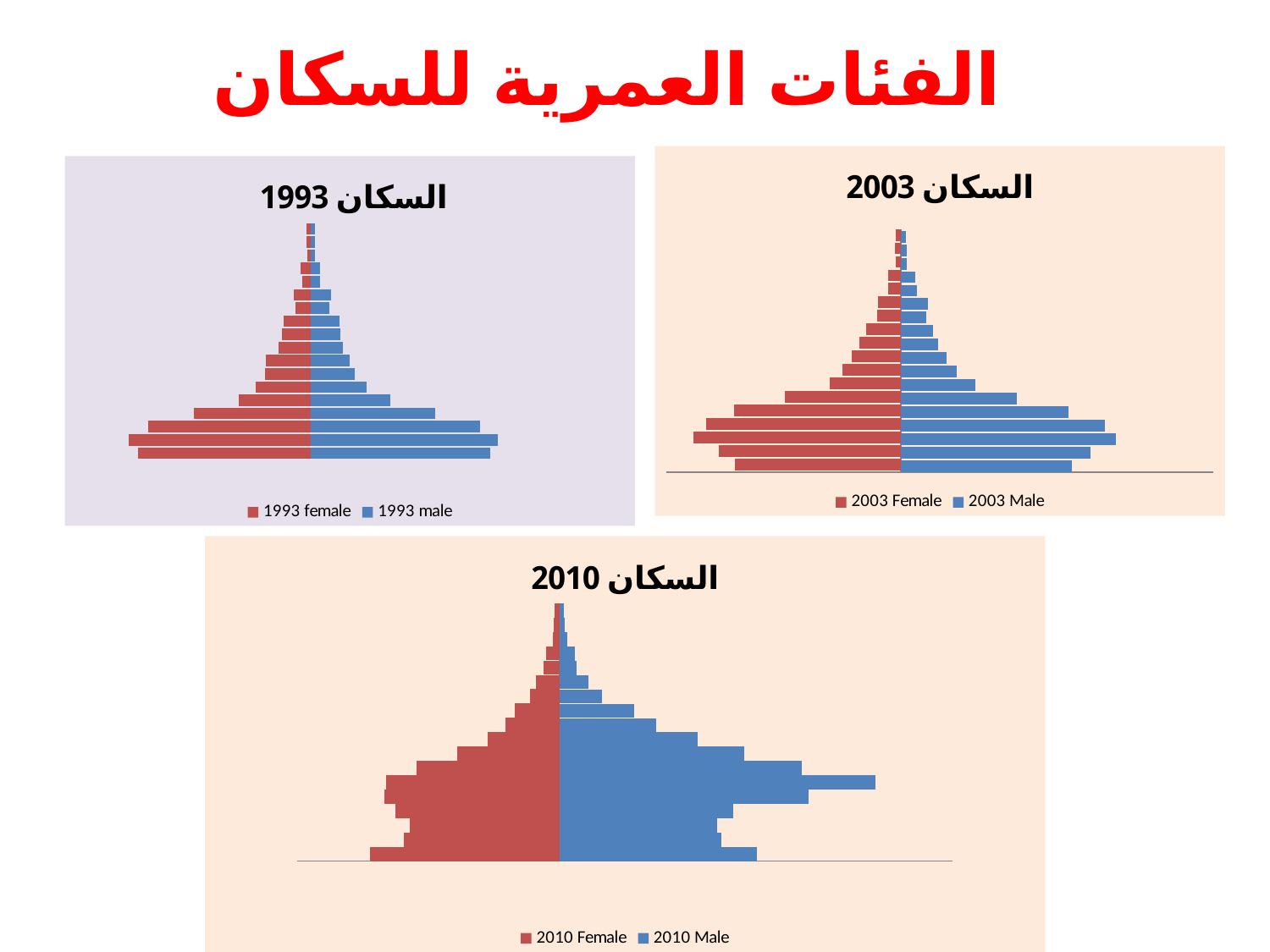

# الفئات العمرية للسكان

### Chart: السكان 2003

| Category | 2003 Male | 2003 Female |
|---|---|---|
| (0-4) | 109543.0 | -105986.0 |
| (5-9) | 121220.0 | -116256.0 |
| (10-14) | 137621.0 | -132644.0 |
| (15-19) | 130466.0 | -124741.0 |
| (20-24) | 107482.0 | -106778.0 |
| (25-29) | 74032.0 | -74227.0 |
| (30-34) | 47499.0 | -45276.0 |
| (35-39) | 35741.0 | -37347.0 |
| (40-44) | 29449.0 | -31527.0 |
| (45-49) | 23715.0 | -26839.0 |
| (50-54) | 20383.0 | -22312.0 |
| (55-59) | 15935.0 | -15203.0 |
| (60-64) | 17240.0 | -14808.0 |
| (65-69) | 10389.0 | -7989.0 |
| (70-74) | 8959.0 | -7973.0 |
| (75-79) | 3852.0 | -3534.0 |
| (80-84) | 3611.0 | -3914.0 |
| (85+) | 3191.0 | -3501.0 |

### Chart:  السكان 1993

| Category | 1993 male | 1993 female |
|---|---|---|
| (0-4) | 130207.0 | -125408.0 |
| (5-9) | 136263.0 | -132395.0 |
| (10-14) | 122959.0 | -117889.0 |
| (15-19) | 90319.0 | -84990.0 |
| (20-24) | 57920.0 | -52490.0 |
| (25-29) | 40642.0 | -40139.0 |
| (30-34) | 31989.0 | -33108.0 |
| (35-39) | 28297.0 | -32406.0 |
| (40-44) | 23324.0 | -23576.0 |
| (45-49) | 21330.0 | -20965.0 |
| (50-54) | 21107.0 | -19549.0 |
| (55-59) | 13439.0 | -11003.0 |
| (60-64) | 14949.0 | -12124.0 |
| (65-69) | 6857.0 | -5921.0 |
| (70-74) | 6952.0 | -7211.0 |
| (75-79) | 2718.0 | -2698.0 |
| (80-84) | 2970.0 | -3257.0 |
| (85+) | 2715.0 | -2900.0 |

### Chart: السكان 2010

| Category | 2010 Male | 2010 Female |
|---|---|---|
| (0-4) | 150671.0 | -144474.0 |
| (5-9) | 123362.0 | -118633.0 |
| (10-14) | 120318.0 | -114379.0 |
| (15-19) | 132406.0 | -125216.0 |
| (20-24) | 189959.0 | -133436.0 |
| (25-29) | 240793.0 | -132141.0 |
| (30-34) | 184834.0 | -108978.0 |
| (35-39) | 140659.0 | -77876.0 |
| (40-44) | 105733.0 | -54752.0 |
| (45-49) | 73828.0 | -41190.0 |
| (50-54) | 57134.0 | -34173.0 |
| (55-59) | 32624.0 | -22289.0 |
| (60-64) | 21877.0 | -17931.0 |
| (65-69) | 13330.0 | -11949.0 |
| (70-74) | 11973.0 | -10158.0 |
| (75-79) | 5752.0 | -5194.0 |
| (80-84) | 4015.0 | -4414.0 |
| (85+) | 3140.0 | -3888.0 |